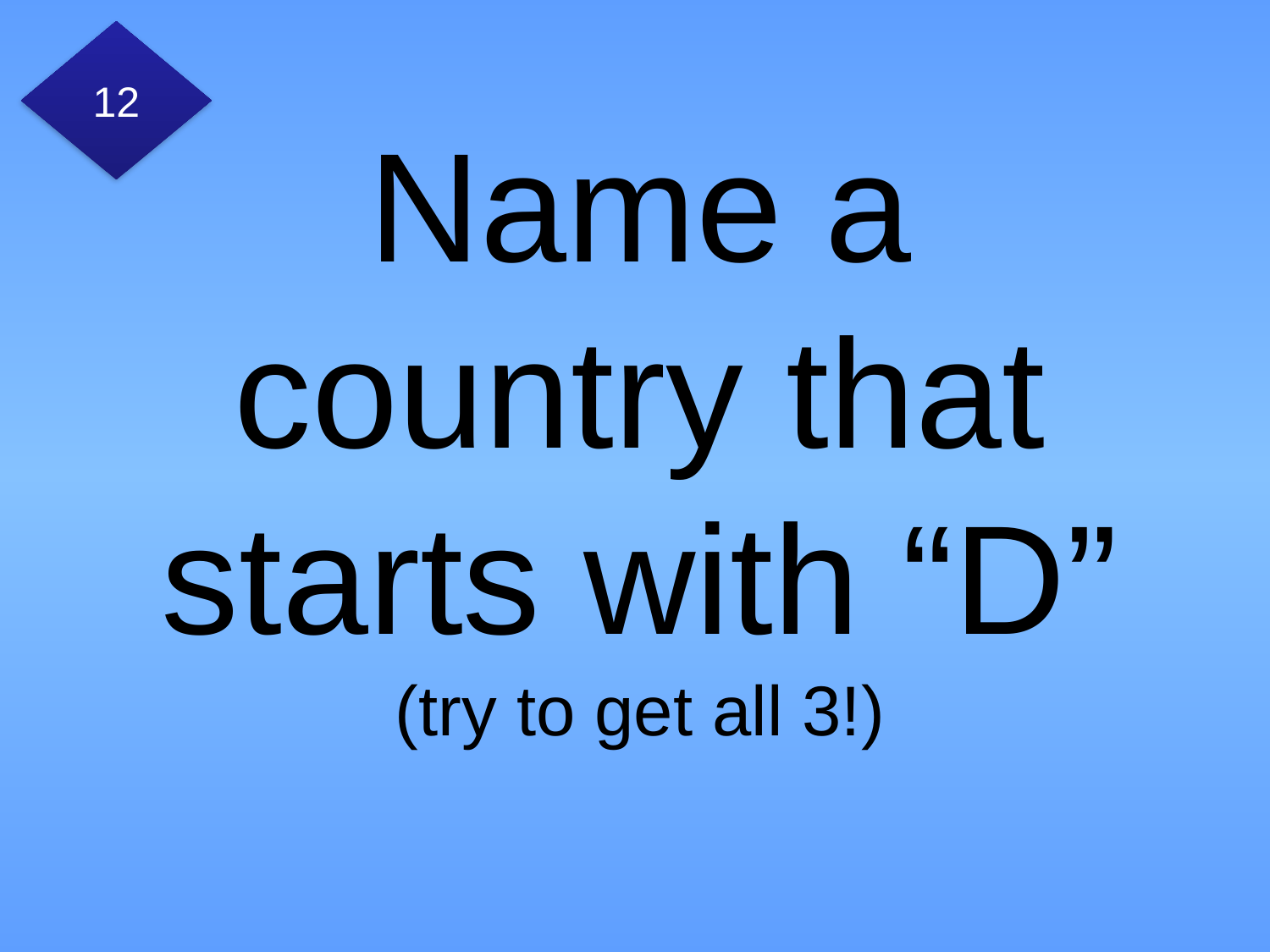

12
# Name a country that starts with “D” (try to get all 3!)